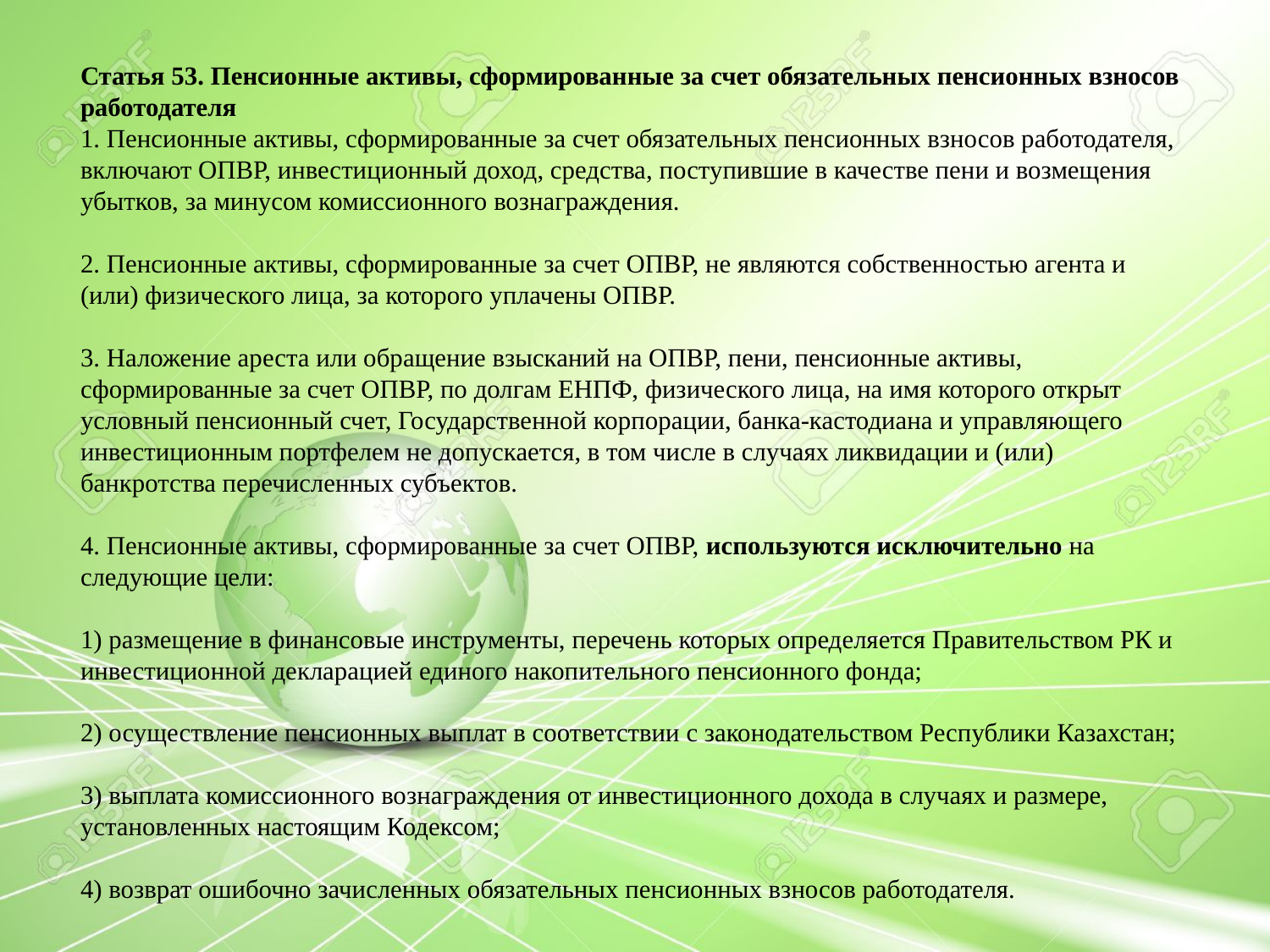

Статья 53. Пенсионные активы, сформированные за счет обязательных пенсионных взносов работодателя
1. Пенсионные активы, сформированные за счет обязательных пенсионных взносов работодателя, включают ОПВР, инвестиционный доход, средства, поступившие в качестве пени и возмещения убытков, за минусом комиссионного вознаграждения.

2. Пенсионные активы, сформированные за счет ОПВР, не являются собственностью агента и (или) физического лица, за которого уплачены ОПВР.

3. Наложение ареста или обращение взысканий на ОПВР, пени, пенсионные активы, сформированные за счет ОПВР, по долгам ЕНПФ, физического лица, на имя которого открыт условный пенсионный счет, Государственной корпорации, банка-кастодиана и управляющего инвестиционным портфелем не допускается, в том числе в случаях ликвидации и (или) банкротства перечисленных субъектов.

4. Пенсионные активы, сформированные за счет ОПВР, используются исключительно на следующие цели:

1) размещение в финансовые инструменты, перечень которых определяется Правительством РК и инвестиционной декларацией единого накопительного пенсионного фонда;

2) осуществление пенсионных выплат в соответствии с законодательством Республики Казахстан;

3) выплата комиссионного вознаграждения от инвестиционного дохода в случаях и размере, установленных настоящим Кодексом;

4) возврат ошибочно зачисленных обязательных пенсионных взносов работодателя.